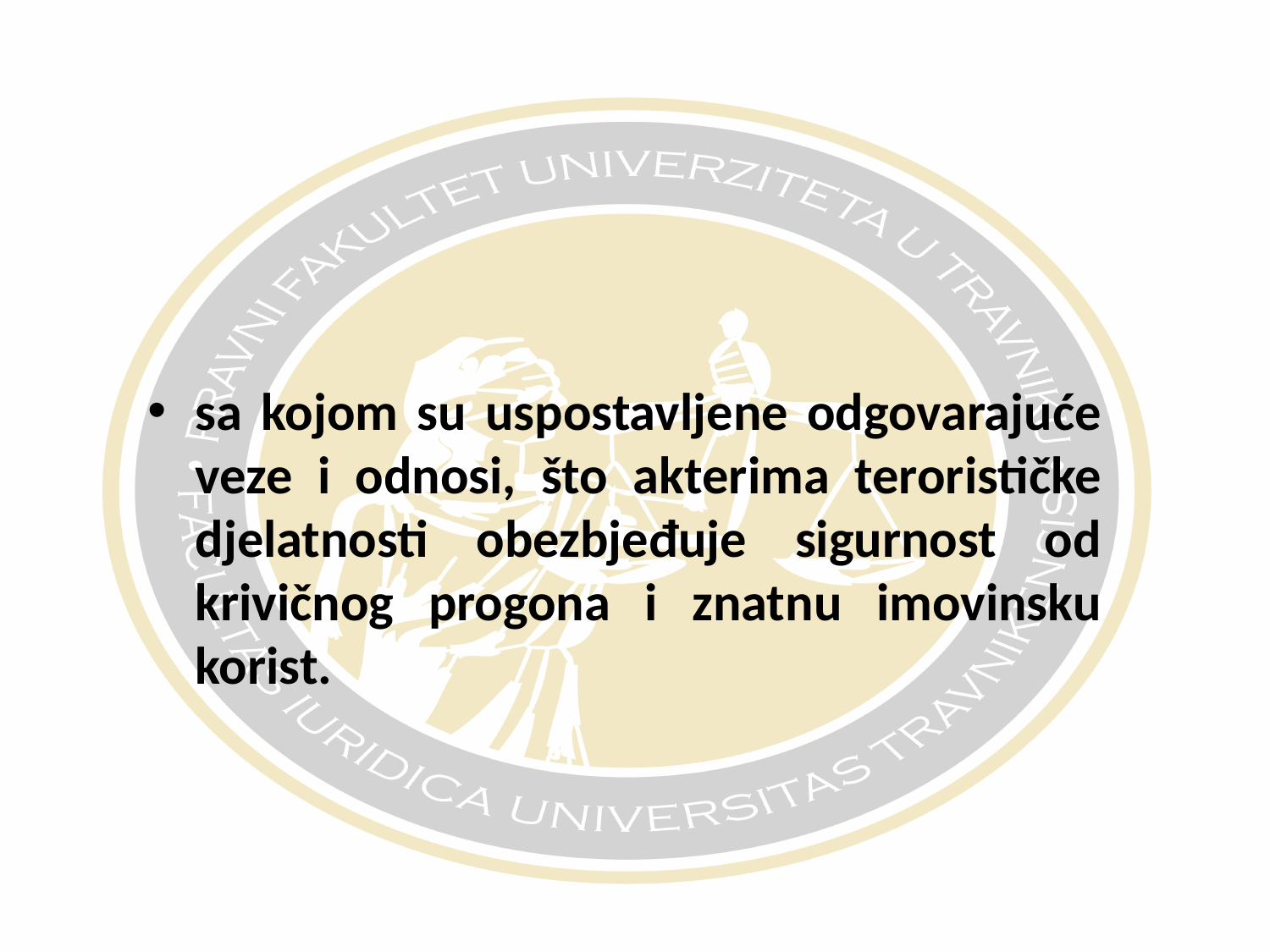

#
sa kojom su uspostavljene odgovarajuće veze i odnosi, što akterima terorističke djelatnosti obezbjeđuje sigurnost od krivičnog progona i znatnu imovinsku korist.